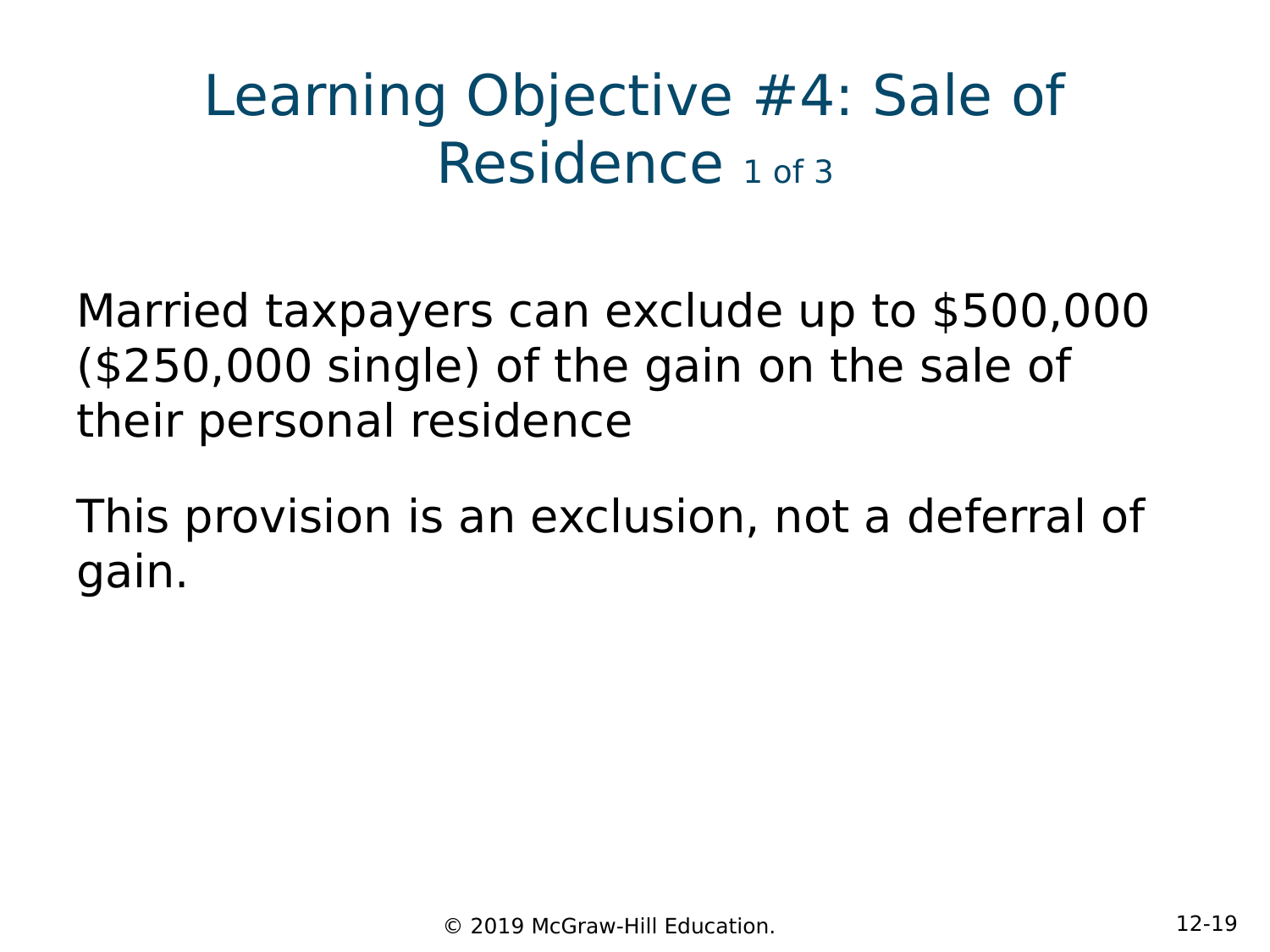

# Learning Objective #4: Sale of Residence 1 of 3
Married taxpayers can exclude up to $500,000 ($250,000 single) of the gain on the sale of their personal residence
This provision is an exclusion, not a deferral of gain.